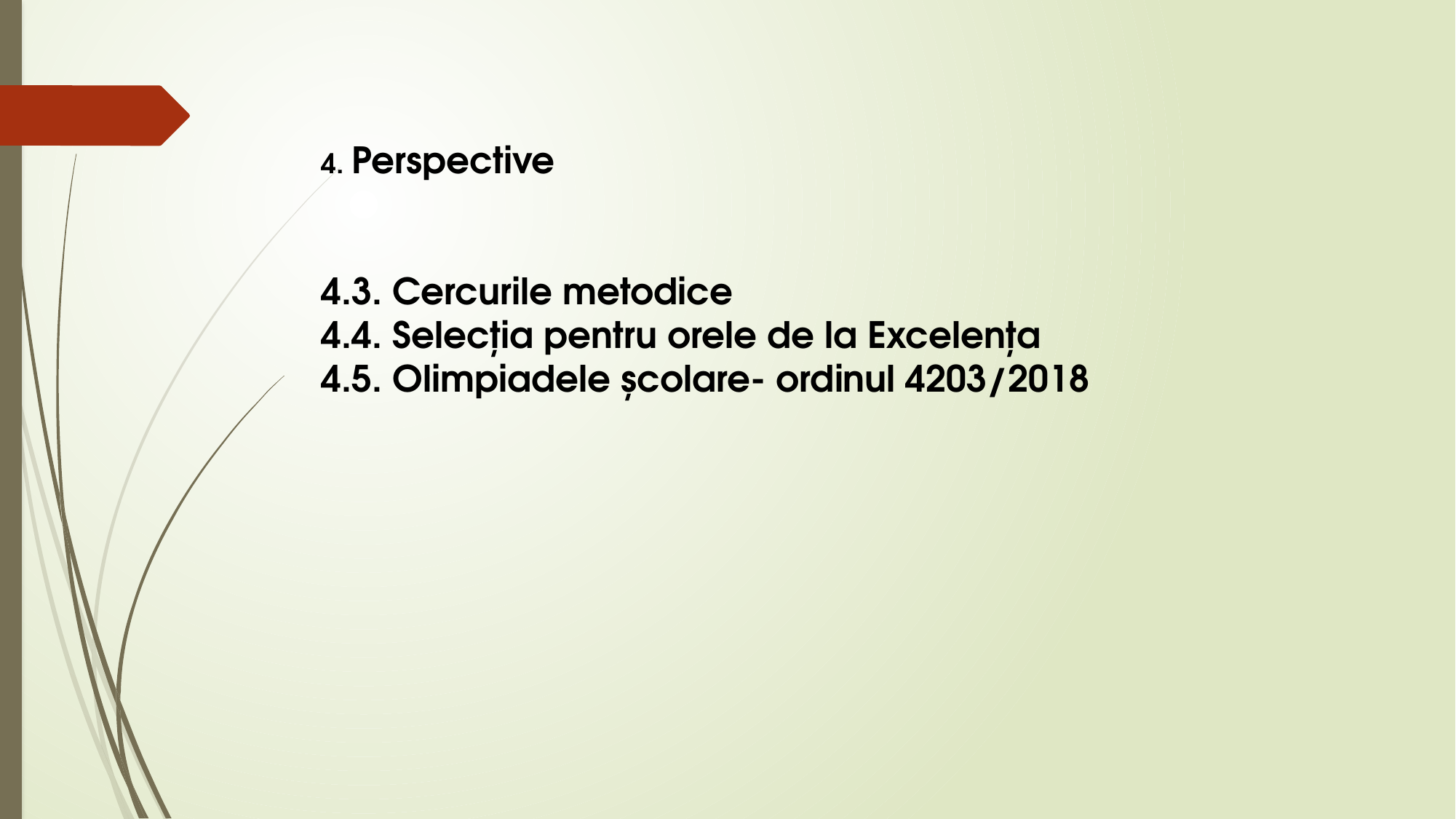

4. Perspective

4.3. Cercurile metodice
4.4. Selecția pentru orele de la Excelența
4.5. Olimpiadele școlare- ordinul 4203/2018